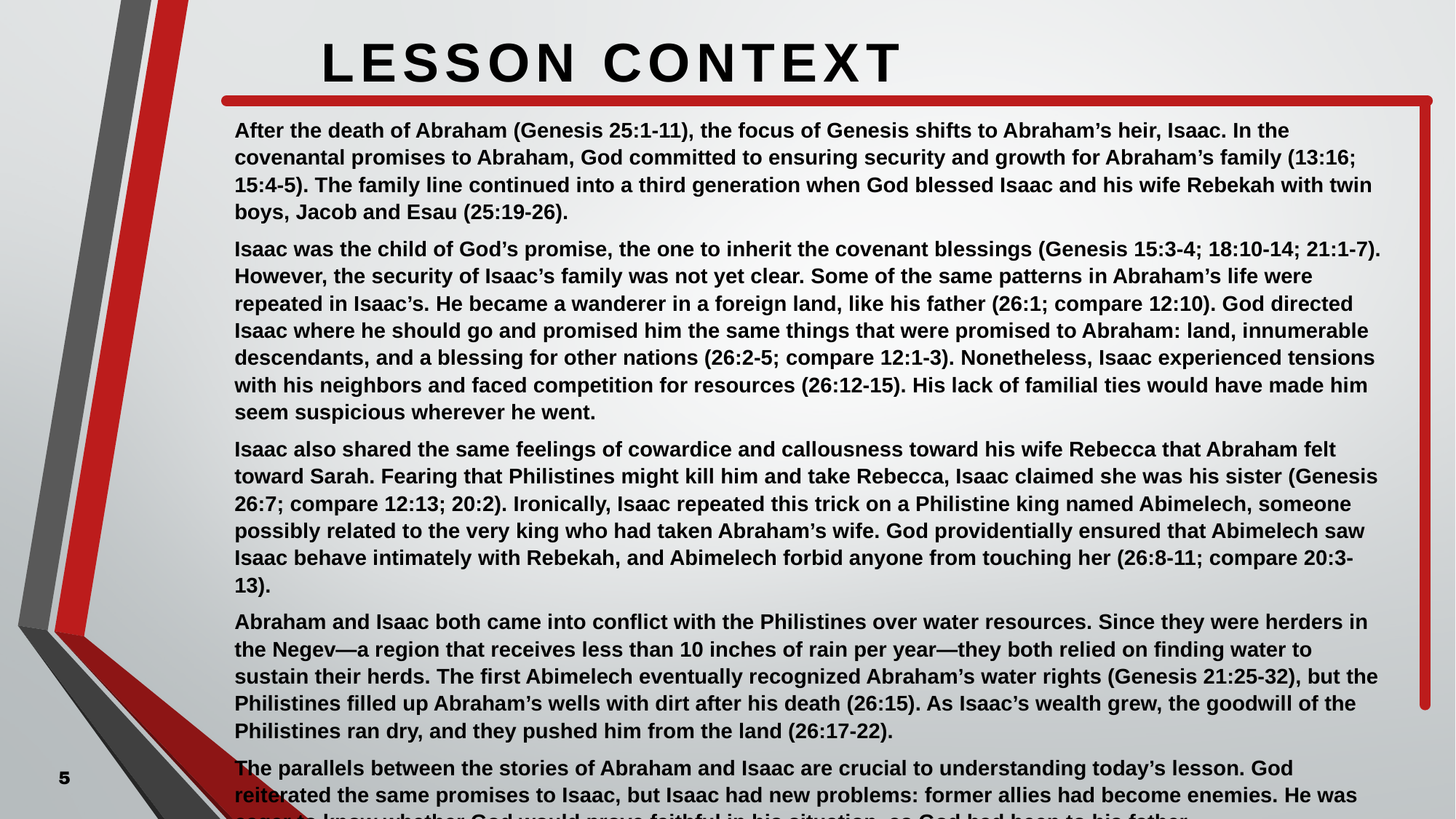

Lesson Context
After the death of Abraham (Genesis 25:1-11), the focus of Genesis shifts to Abraham’s heir, Isaac. In the covenantal promises to Abraham, God committed to ensuring security and growth for Abraham’s family (13:16; 15:4-5). The family line continued into a third generation when God blessed Isaac and his wife Rebekah with twin boys, Jacob and Esau (25:19-26).

Isaac was the child of God’s promise, the one to inherit the covenant blessings (Genesis 15:3-4; 18:10-14; 21:1-7). However, the security of Isaac’s family was not yet clear. Some of the same patterns in Abraham’s life were repeated in Isaac’s. He became a wanderer in a foreign land, like his father (26:1; compare 12:10). God directed Isaac where he should go and promised him the same things that were promised to Abraham: land, innumerable descendants, and a blessing for other nations (26:2-5; compare 12:1-3). Nonetheless, Isaac experienced tensions with his neighbors and faced competition for resources (26:12-15). His lack of familial ties would have made him seem suspicious wherever he went.

Isaac also shared the same feelings of cowardice and callousness toward his wife Rebecca that Abraham felt toward Sarah. Fearing that Philistines might kill him and take Rebecca, Isaac claimed she was his sister (Genesis 26:7; compare 12:13; 20:2). Ironically, Isaac repeated this trick on a Philistine king named Abimelech, someone possibly related to the very king who had taken Abraham’s wife. God providentially ensured that Abimelech saw Isaac behave intimately with Rebekah, and Abimelech forbid anyone from touching her (26:8-11; compare 20:3-13).

Abraham and Isaac both came into conflict with the Philistines over water resources. Since they were herders in the Negev—a region that receives less than 10 inches of rain per year—they both relied on finding water to sustain their herds. The first Abimelech eventually recognized Abraham’s water rights (Genesis 21:25-32), but the Philistines filled up Abraham’s wells with dirt after his death (26:15). As Isaac’s wealth grew, the goodwill of the Philistines ran dry, and they pushed him from the land (26:17-22).

The parallels between the stories of Abraham and Isaac are crucial to understanding today’s lesson. God reiterated the same promises to Isaac, but Isaac had new problems: former allies had become enemies. He was eager to know whether God would prove faithful in his situation, as God had been to his father.
5